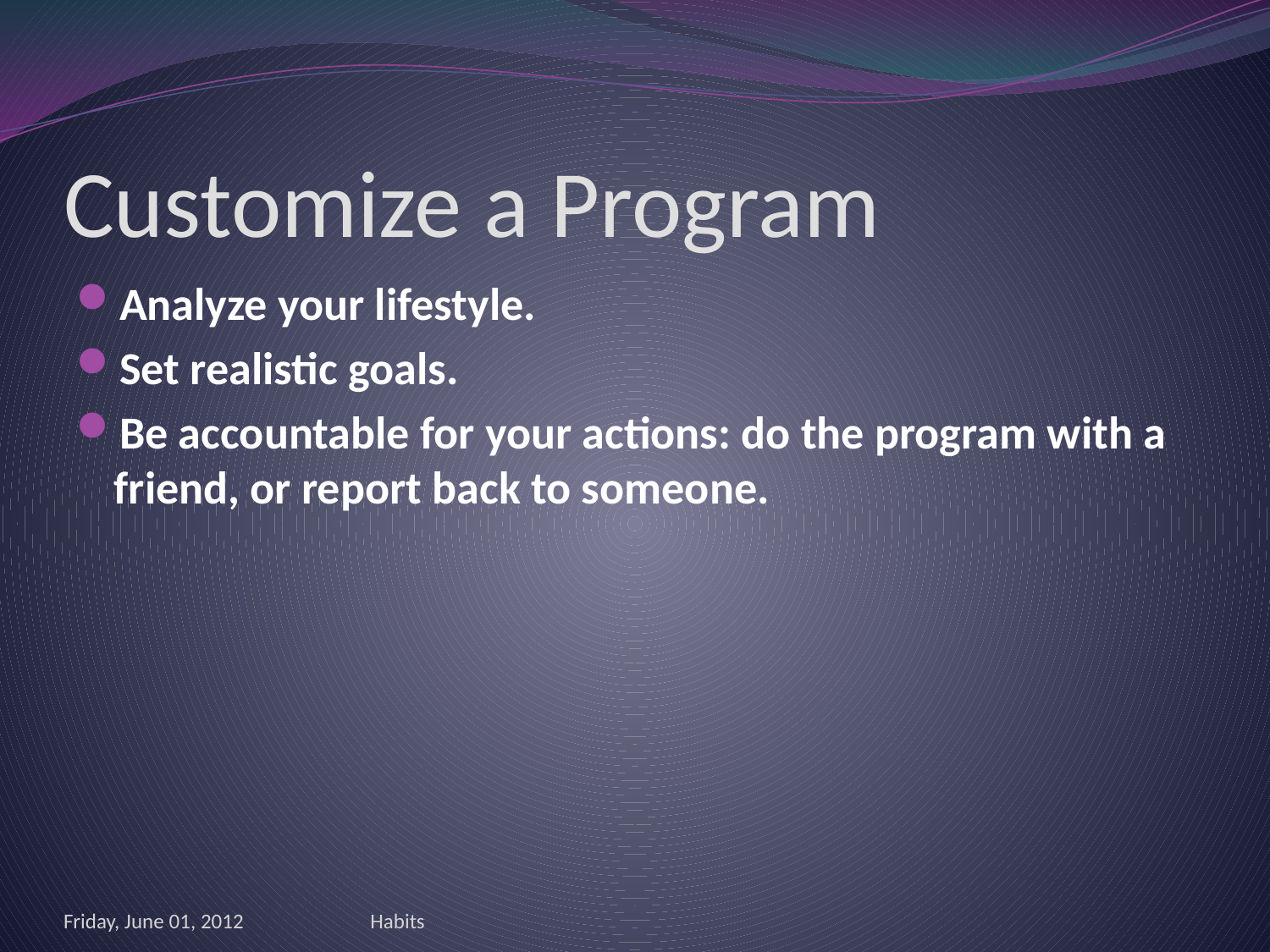

# Customize a Program
Analyze your lifestyle.
Set realistic goals.
Be accountable for your actions: do the program with a friend, or report back to someone.

Friday, June 01, 2012
Habits